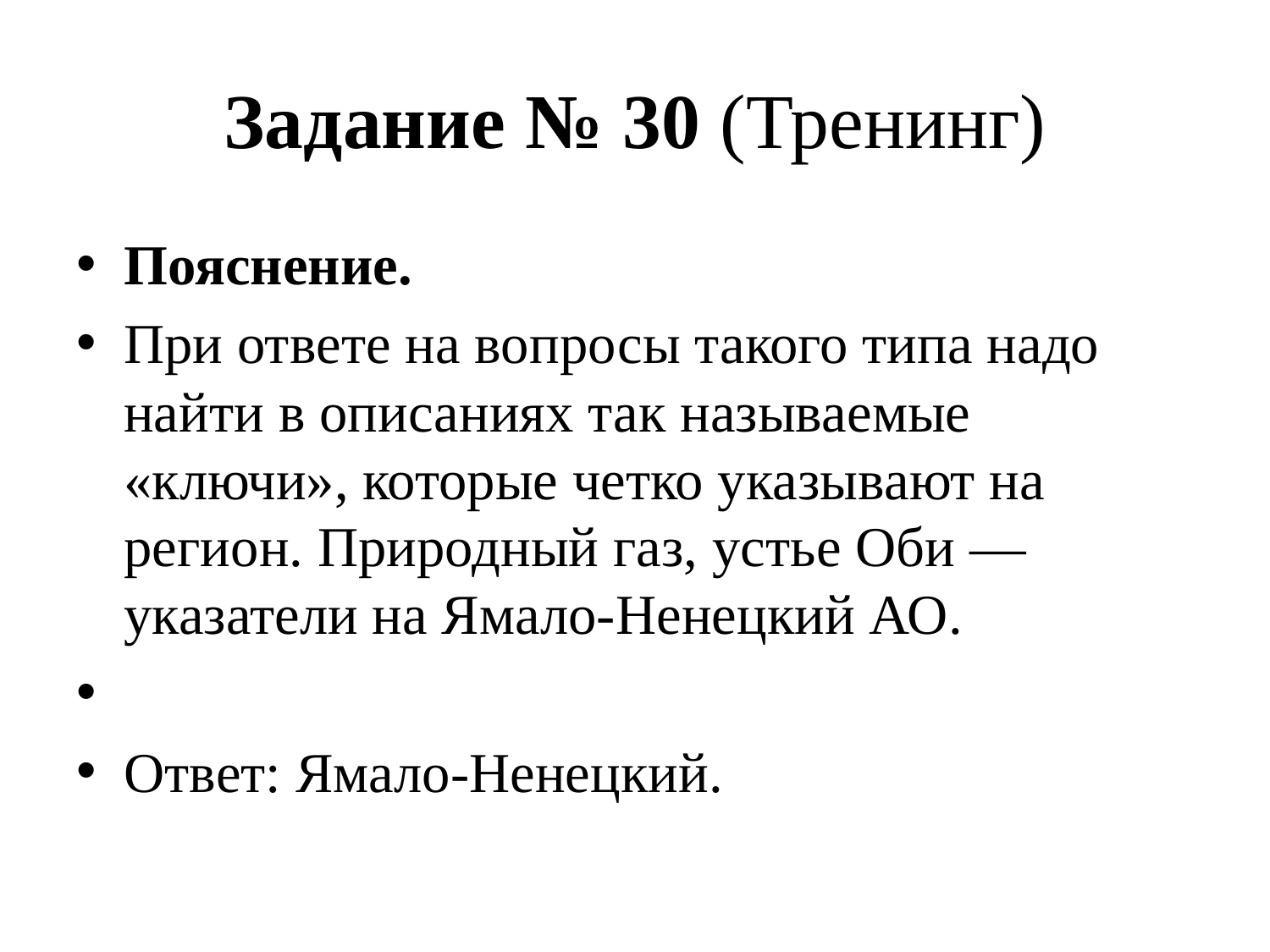

# Задание № 30 (Тренинг)
Пояснение.
При ответе на вопросы такого типа надо найти в описаниях так называемые «ключи», которые четко указывают на регион. Природный газ, устье Оби — указатели на Ямало-Ненецкий АО.

Ответ: Ямало-Ненецкий.